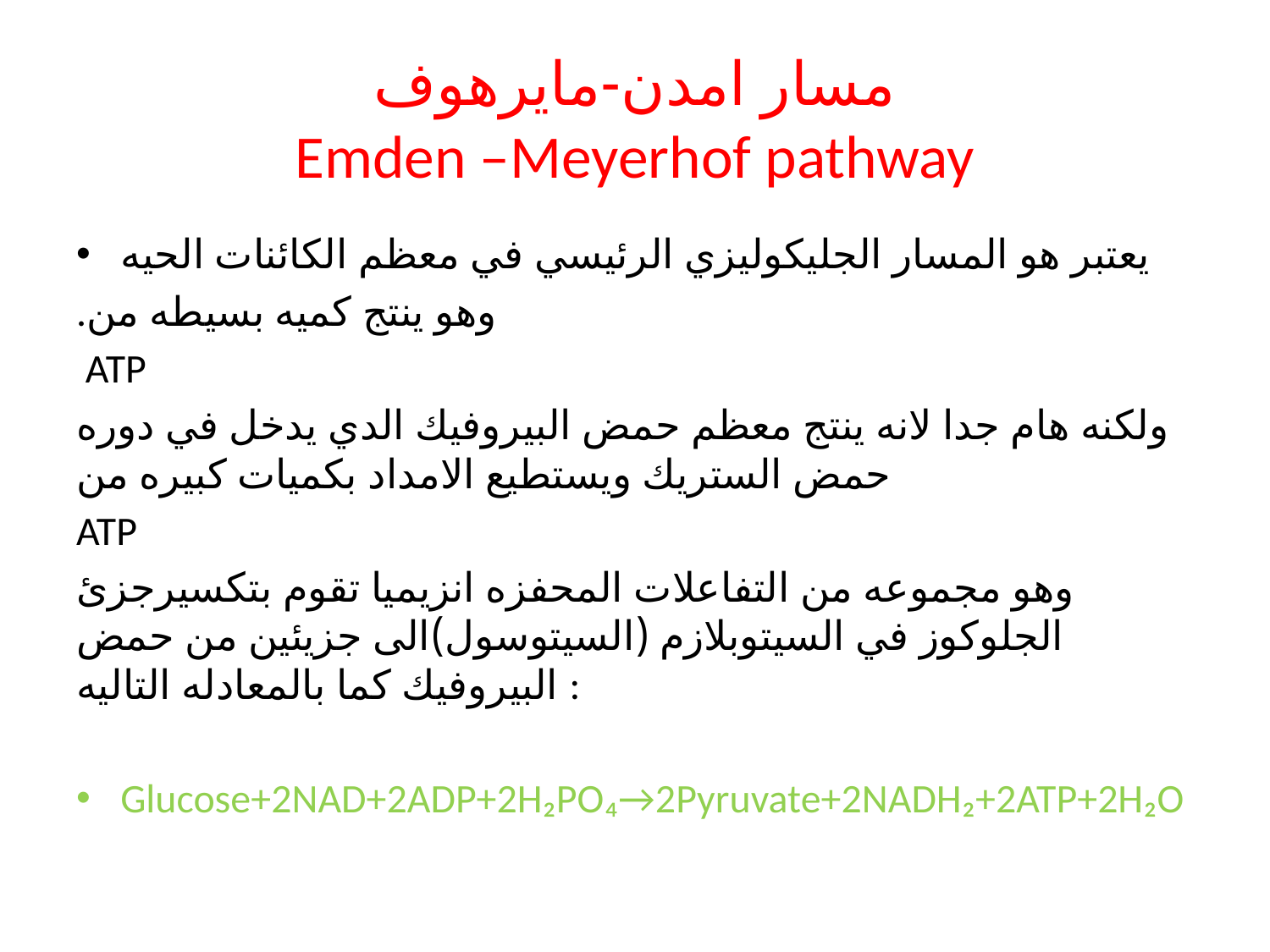

# مسار امدن-مايرهوف Emden –Meyerhof pathway
يعتبر هو المسار الجليكوليزي الرئيسي في معظم الكائنات الحيه
.وهو ينتج كميه بسيطه من
 ATP
ولكنه هام جدا لانه ينتج معظم حمض البيروفيك الدي يدخل في دوره حمض الستريك ويستطيع الامداد بكميات كبيره من
ATP
وهو مجموعه من التفاعلات المحفزه انزيميا تقوم بتكسيرجزئ الجلوكوز في السيتوبلازم (السيتوسول)الى جزيئين من حمض البيروفيك كما بالمعادله التاليه :

Glucose+2NAD+2ADP+2H₂PO₄→2Pyruvate+2NADH₂+2ATP+2H₂O